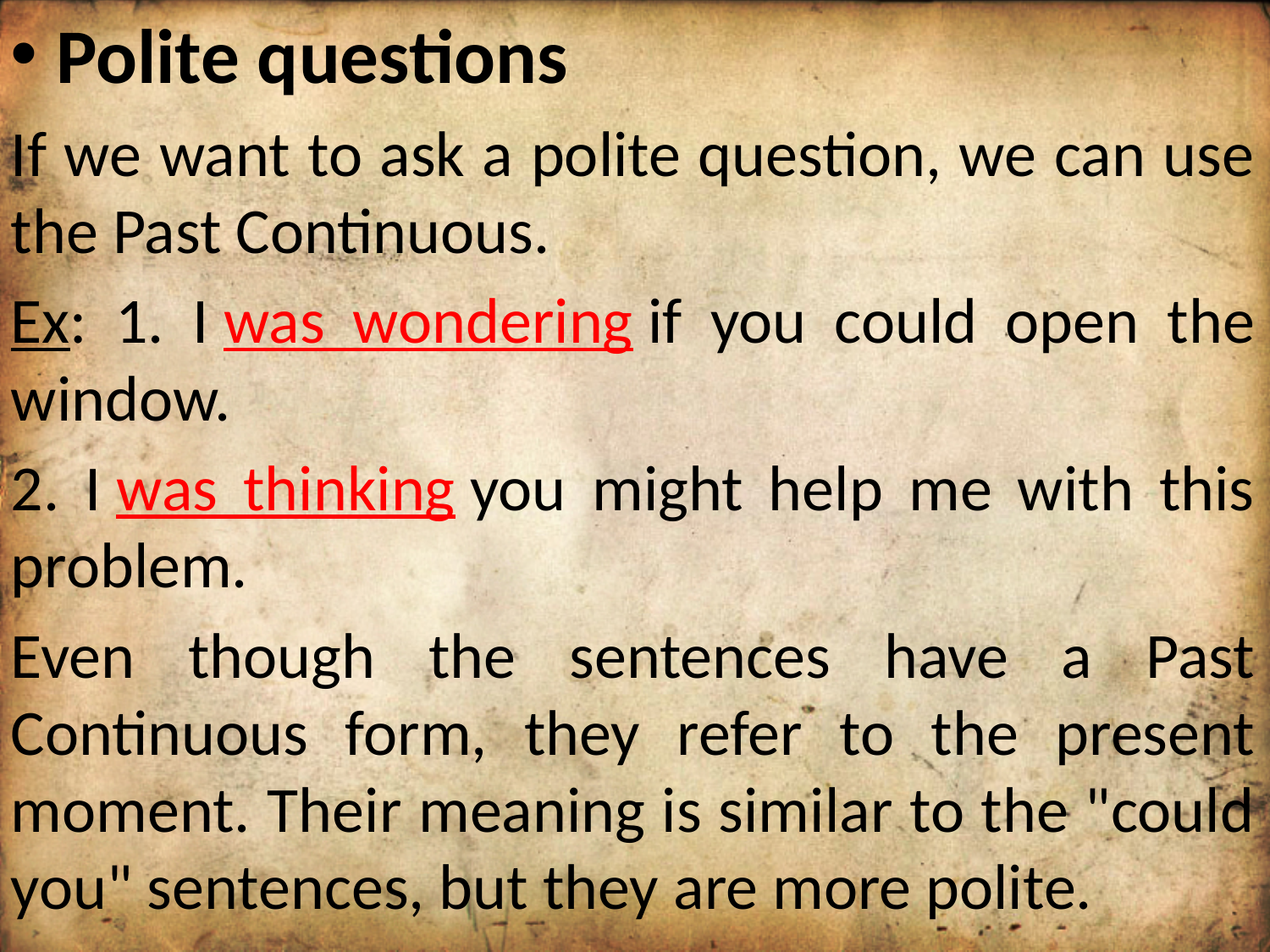

Polite questions
If we want to ask a polite question, we can use the Past Continuous.
Ex: 1. I was wondering if you could open the window.
2. I was thinking you might help me with this problem.
Even though the sentences have a Past Continuous form, they refer to the present moment. Their meaning is similar to the "could you" sentences, but they are more polite.